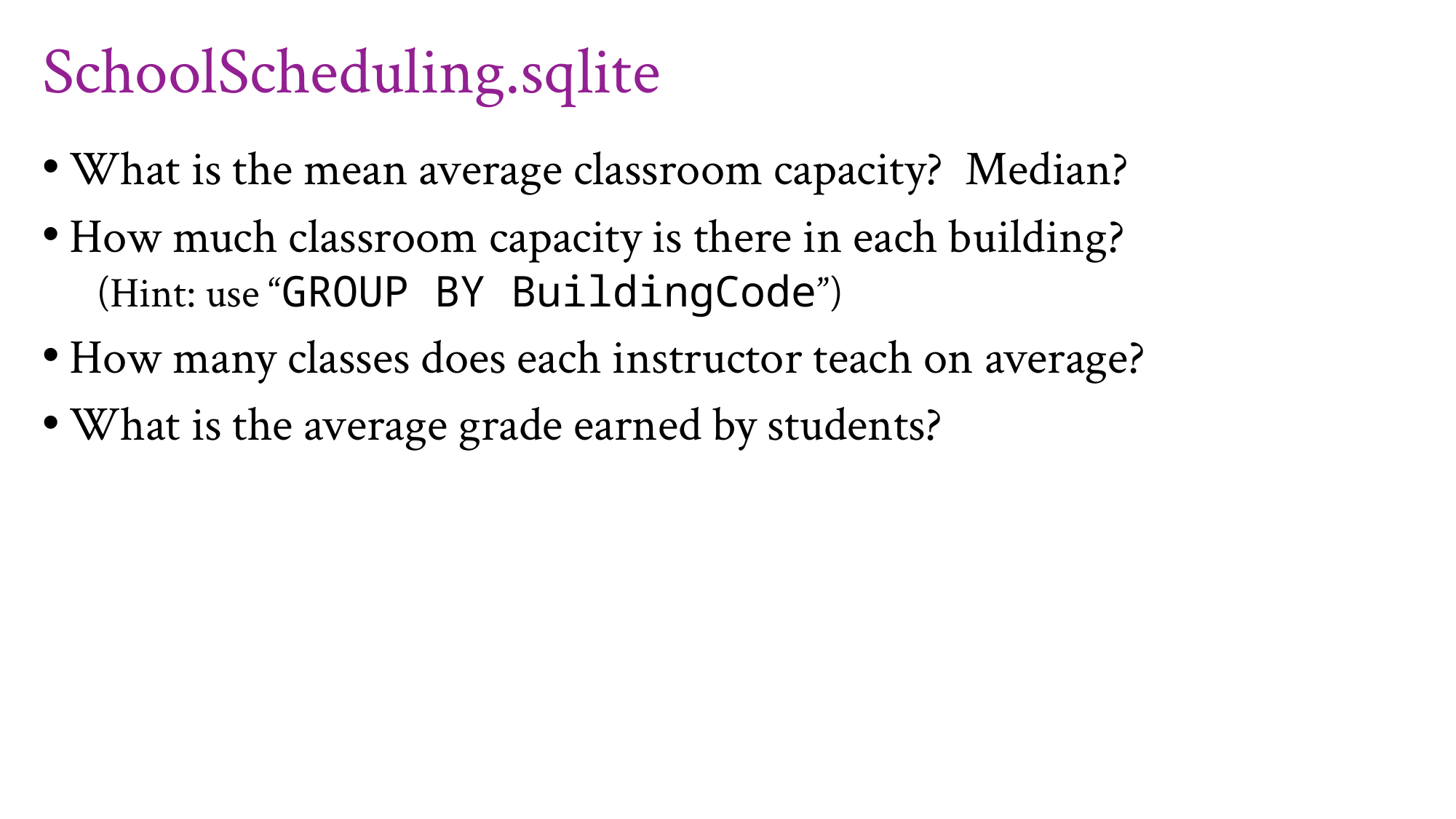

# SchoolScheduling.sqlite
What is the mean average classroom capacity?  Median?
How much classroom capacity is there in each building?
(Hint: use “GROUP BY BuildingCode”)
How many classes does each instructor teach on average?
What is the average grade earned by students?